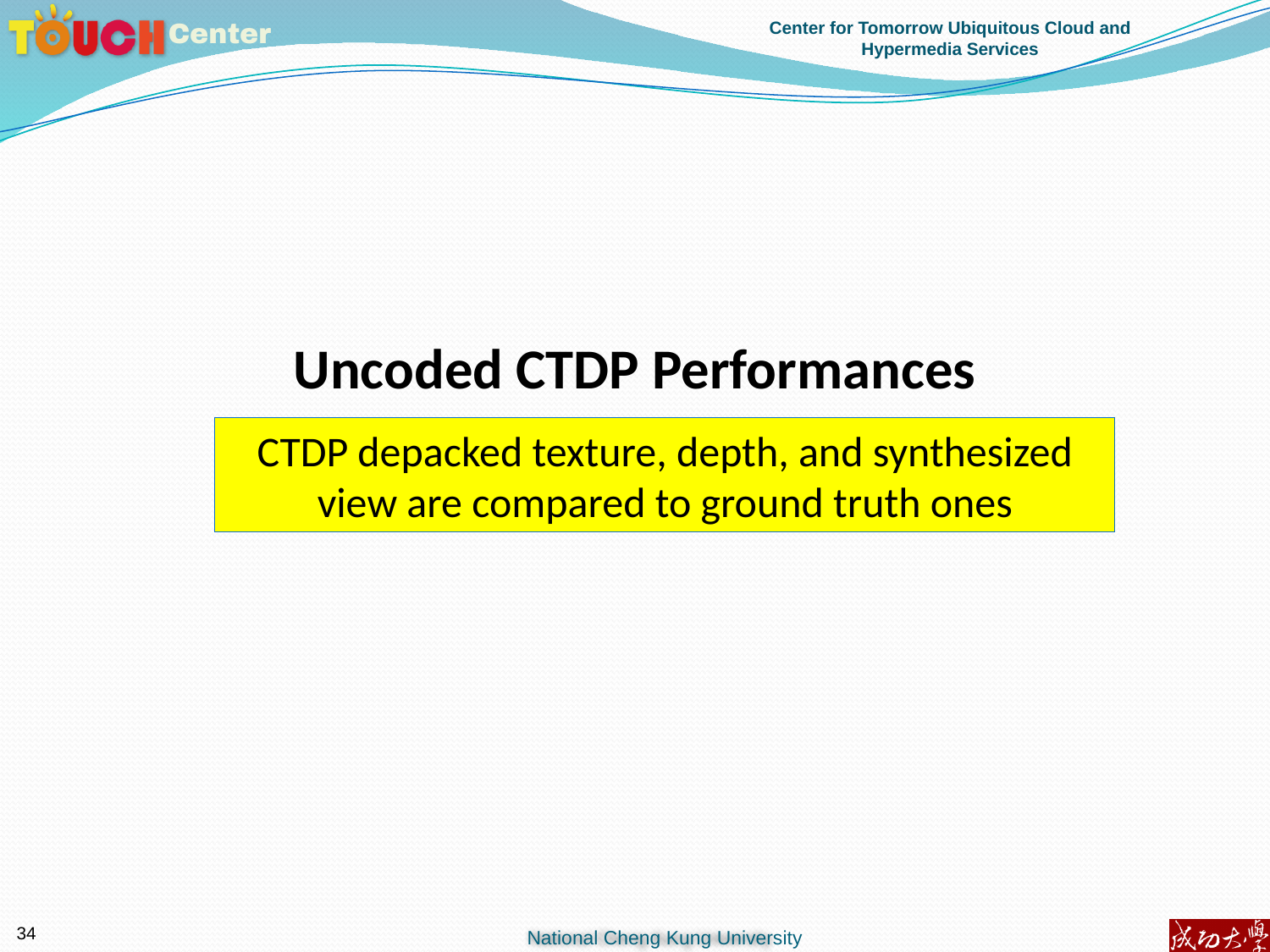

Uncoded CTDP Performances

CTDP depacked texture, depth, and synthesized view are compared to ground truth ones